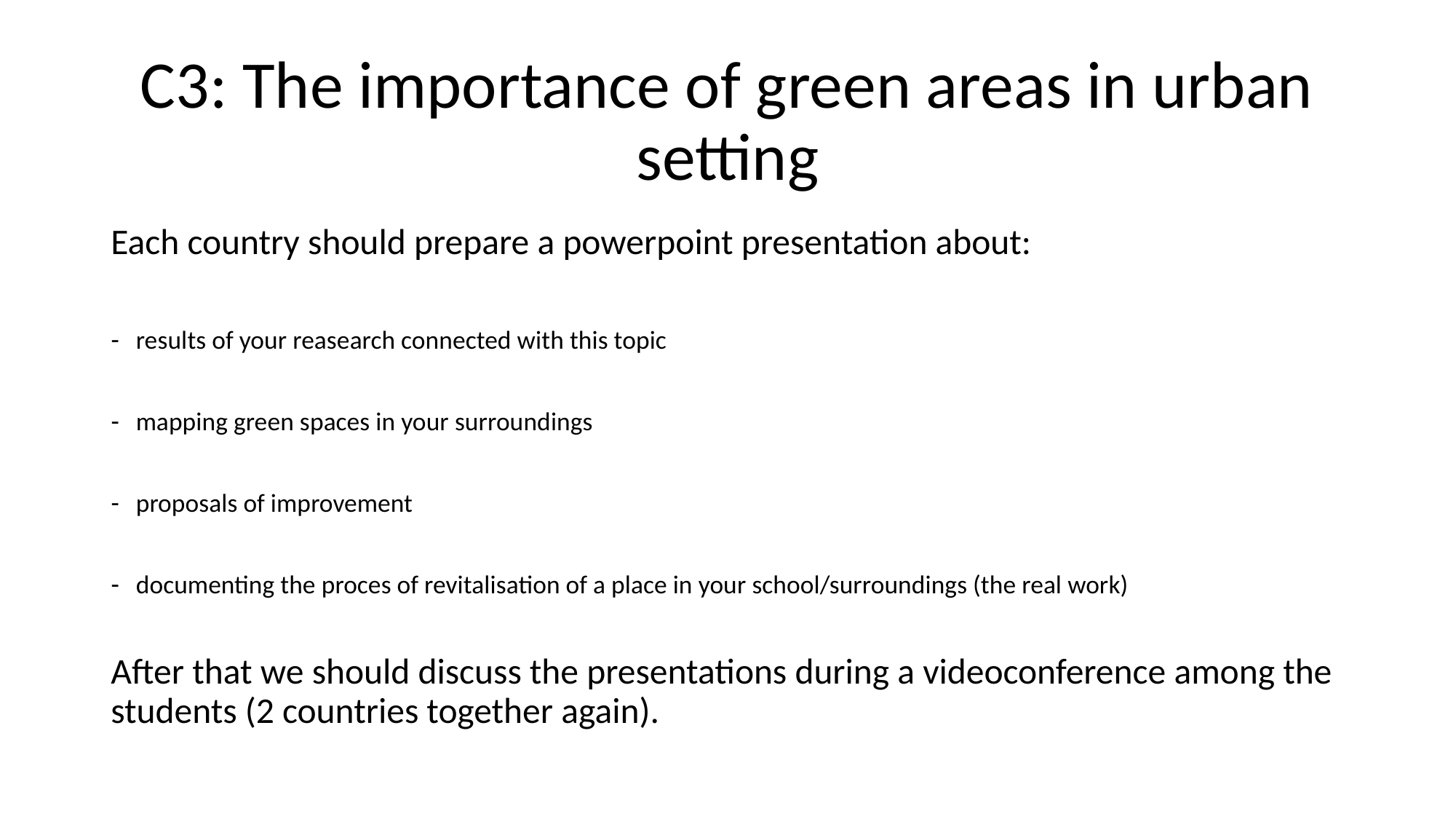

# C3: The importance of green areas in urban setting
Each country should prepare a powerpoint presentation about:

results of your reasearch connected with this topic

mapping green spaces in your surroundings

proposals of improvement

documenting the proces of revitalisation of a place in your school/surroundings (the real work)

After that we should discuss the presentations during a videoconference among the students (2 countries together again).